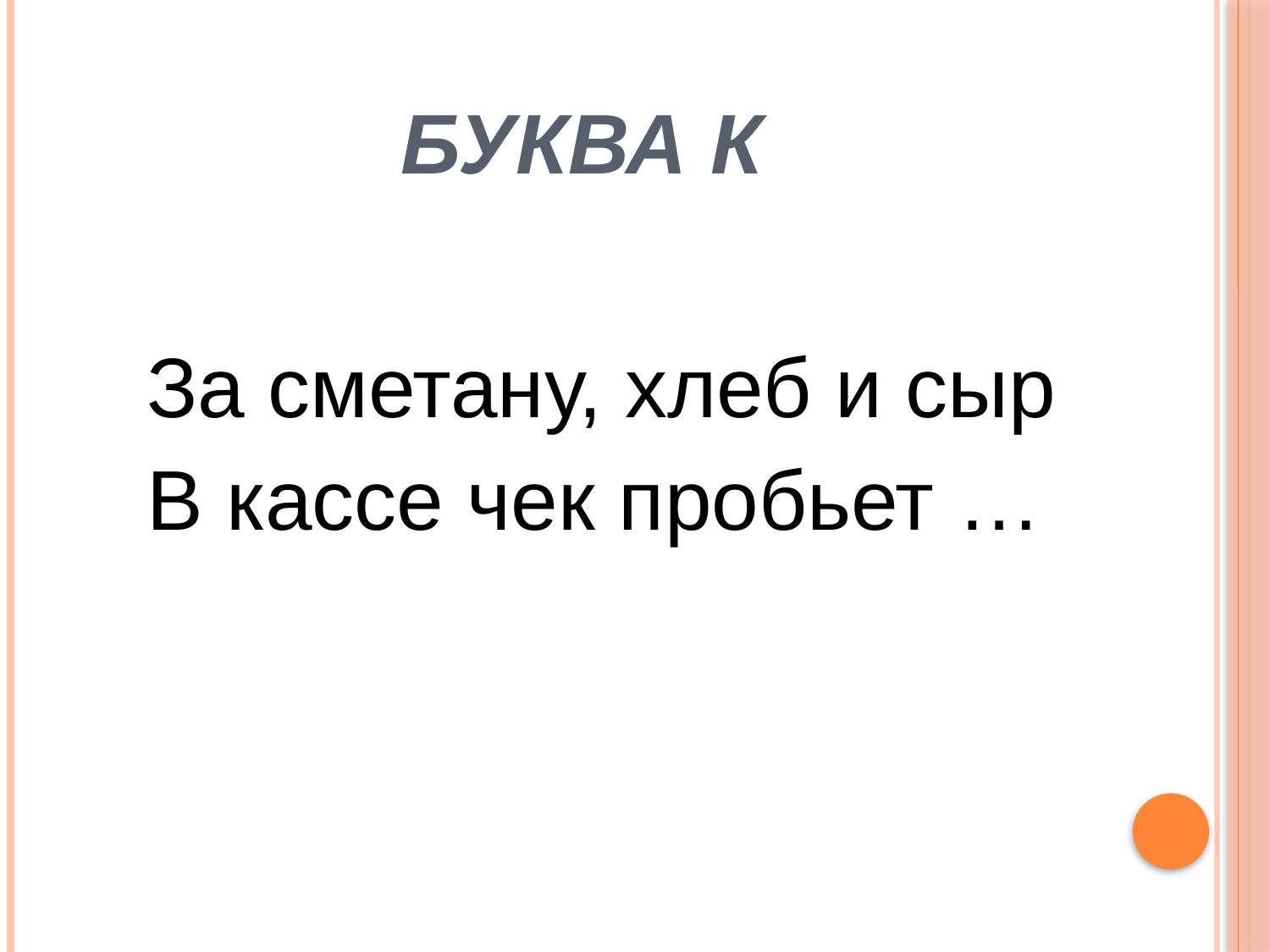

# Буква К
   За сметану, хлеб и сыр
   В кассе чек пробьет …